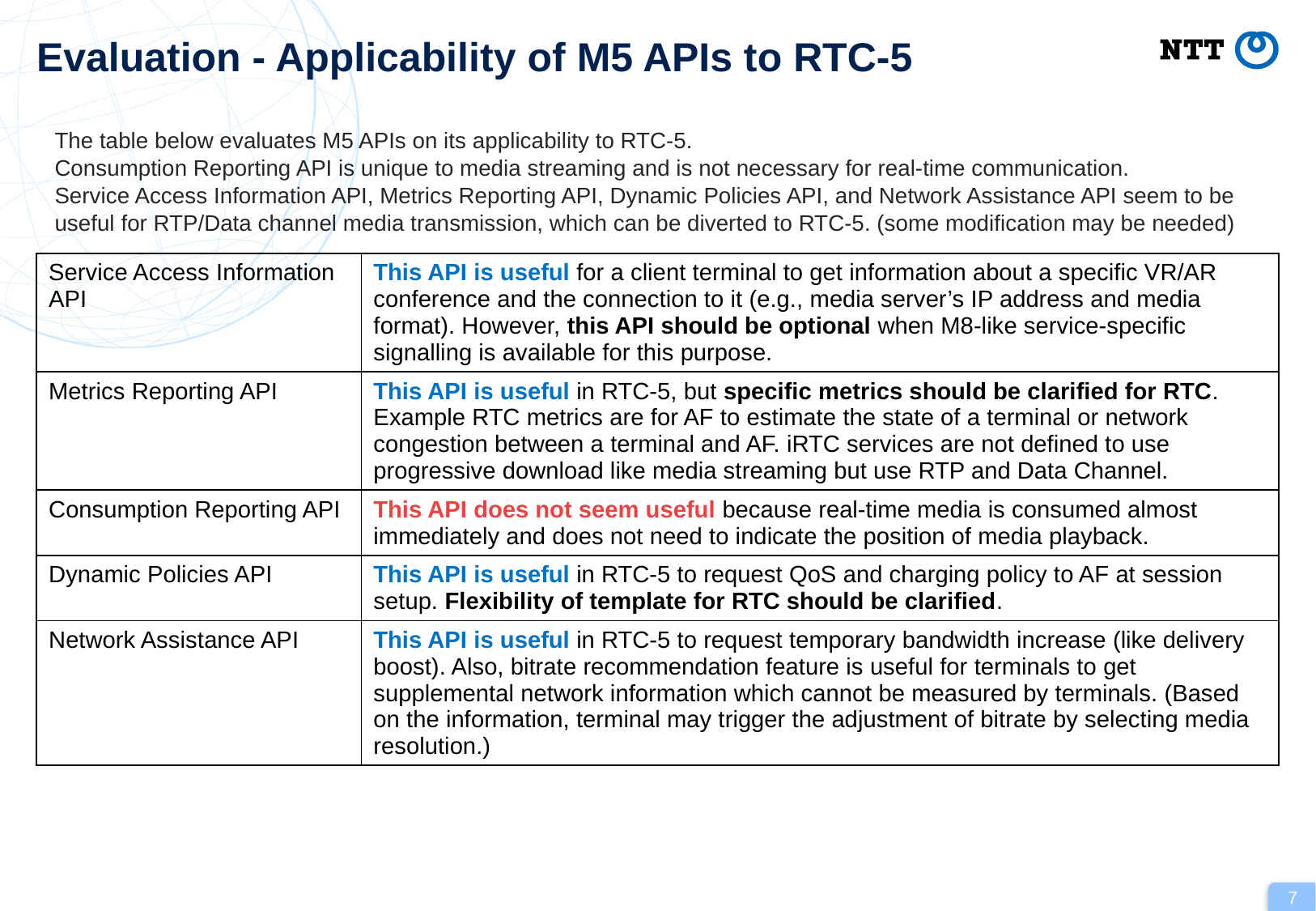

# Evaluation - Applicability of M5 APIs to RTC-5
The table below evaluates M5 APIs on its applicability to RTC-5.
Consumption Reporting API is unique to media streaming and is not necessary for real-time communication.
Service Access Information API, Metrics Reporting API, Dynamic Policies API, and Network Assistance API seem to be useful for RTP/Data channel media transmission, which can be diverted to RTC-5. (some modification may be needed)
| Service Access Information API | This API is useful for a client terminal to get information about a specific VR/AR conference and the connection to it (e.g., media server’s IP address and media format). However, this API should be optional when M8-like service-specific signalling is available for this purpose. |
| --- | --- |
| Metrics Reporting API | This API is useful in RTC-5, but specific metrics should be clarified for RTC. Example RTC metrics are for AF to estimate the state of a terminal or network congestion between a terminal and AF. iRTC services are not defined to use progressive download like media streaming but use RTP and Data Channel. |
| Consumption Reporting API | This API does not seem useful because real-time media is consumed almost immediately and does not need to indicate the position of media playback. |
| Dynamic Policies API | This API is useful in RTC-5 to request QoS and charging policy to AF at session setup. Flexibility of template for RTC should be clarified. |
| Network Assistance API | This API is useful in RTC-5 to request temporary bandwidth increase (like delivery boost). Also, bitrate recommendation feature is useful for terminals to get supplemental network information which cannot be measured by terminals. (Based on the information, terminal may trigger the adjustment of bitrate by selecting media resolution.) |